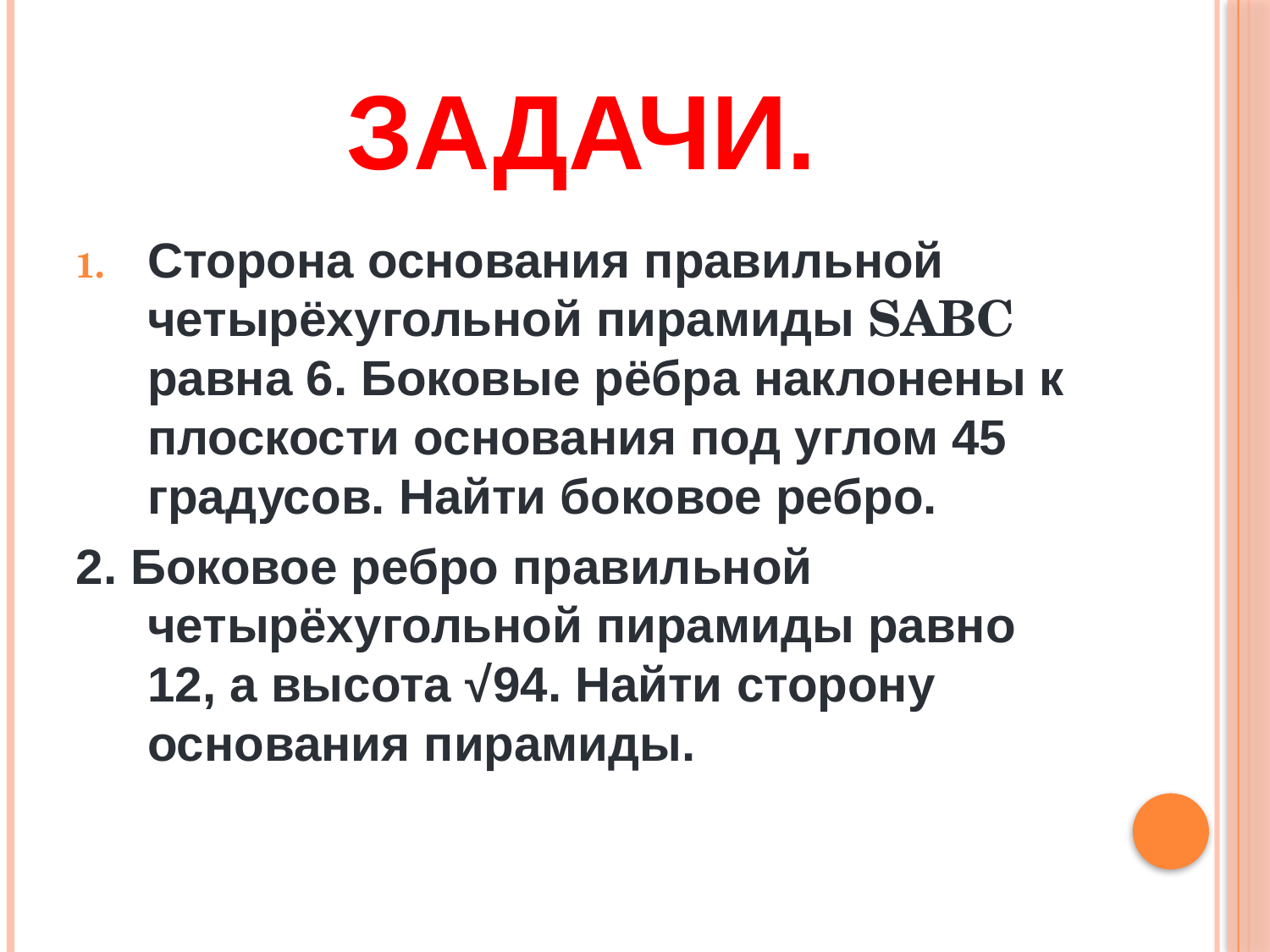

# Задачи.
Сторона основания правильной четырёхугольной пирамиды SABC равна 6. Боковые рёбра наклонены к плоскости основания под углом 45 градусов. Найти боковое ребро.
2. Боковое ребро правильной четырёхугольной пирамиды равно 12, а высота √94. Найти сторону основания пирамиды.